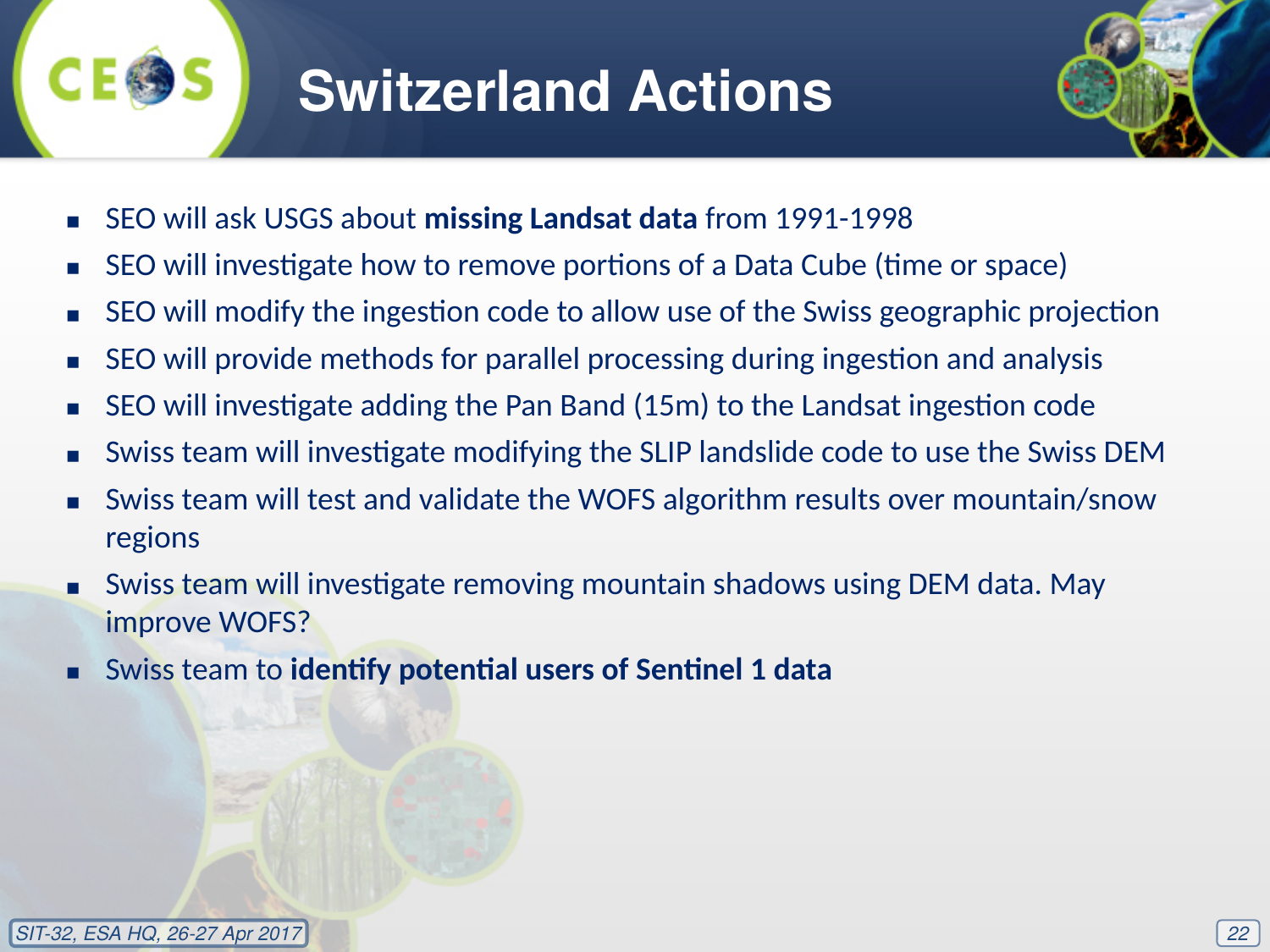

Switzerland Actions
SEO will ask USGS about missing Landsat data from 1991-1998
SEO will investigate how to remove portions of a Data Cube (time or space)
SEO will modify the ingestion code to allow use of the Swiss geographic projection
SEO will provide methods for parallel processing during ingestion and analysis
SEO will investigate adding the Pan Band (15m) to the Landsat ingestion code
Swiss team will investigate modifying the SLIP landslide code to use the Swiss DEM
Swiss team will test and validate the WOFS algorithm results over mountain/snow regions
Swiss team will investigate removing mountain shadows using DEM data. May improve WOFS?
Swiss team to identify potential users of Sentinel 1 data
22